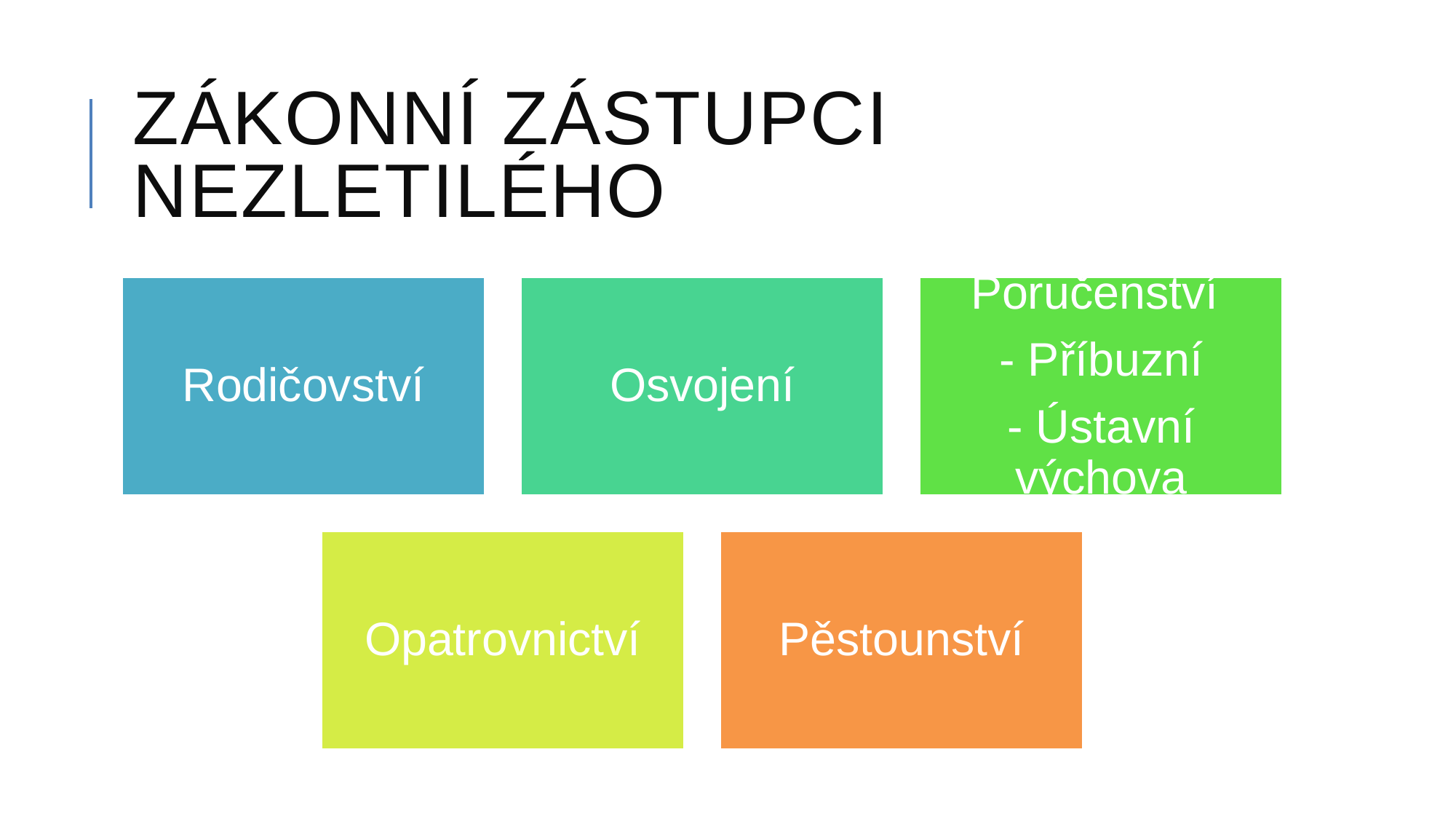

# Zákonní zástupci nezletilého
Rodičovství
Osvojení
Poručenství
- Příbuzní
- Ústavní výchova
Opatrovnictví
Pěstounství